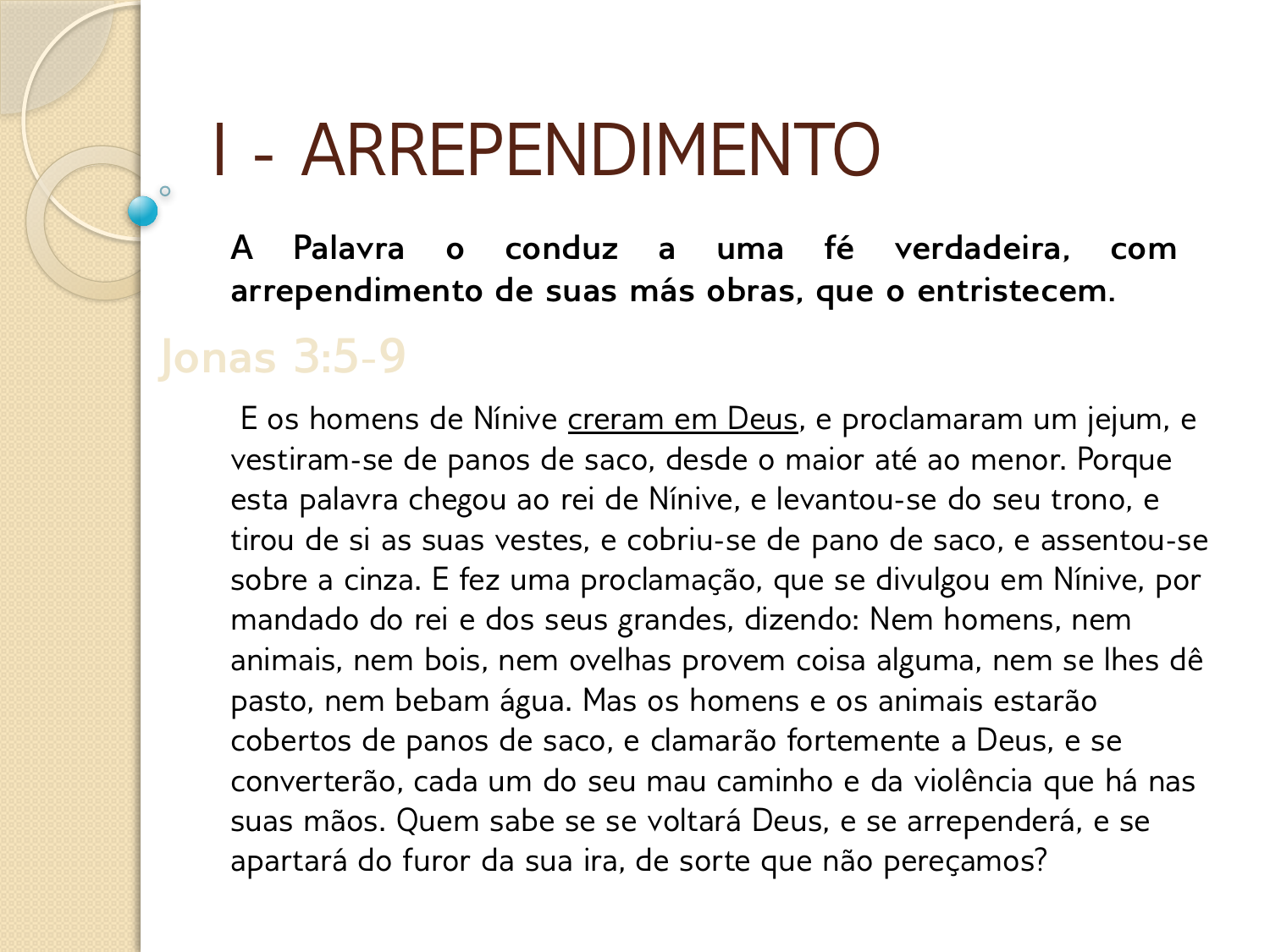

I - ARREPENDIMENTO
A Palavra o conduz a uma fé verdadeira, com arrependimento de suas más obras, que o entristecem.
Jonas 3:5-9
 E os homens de Nínive creram em Deus, e proclamaram um jejum, e vestiram-se de panos de saco, desde o maior até ao menor. Porque esta palavra chegou ao rei de Nínive, e levantou-se do seu trono, e tirou de si as suas vestes, e cobriu-se de pano de saco, e assentou-se sobre a cinza. E fez uma proclamação, que se divulgou em Nínive, por mandado do rei e dos seus grandes, dizendo: Nem homens, nem animais, nem bois, nem ovelhas provem coisa alguma, nem se lhes dê pasto, nem bebam água. Mas os homens e os animais estarão cobertos de panos de saco, e clamarão fortemente a Deus, e se converterão, cada um do seu mau caminho e da violência que há nas suas mãos. Quem sabe se se voltará Deus, e se arrependerá, e se apartará do furor da sua ira, de sorte que não pereçamos?